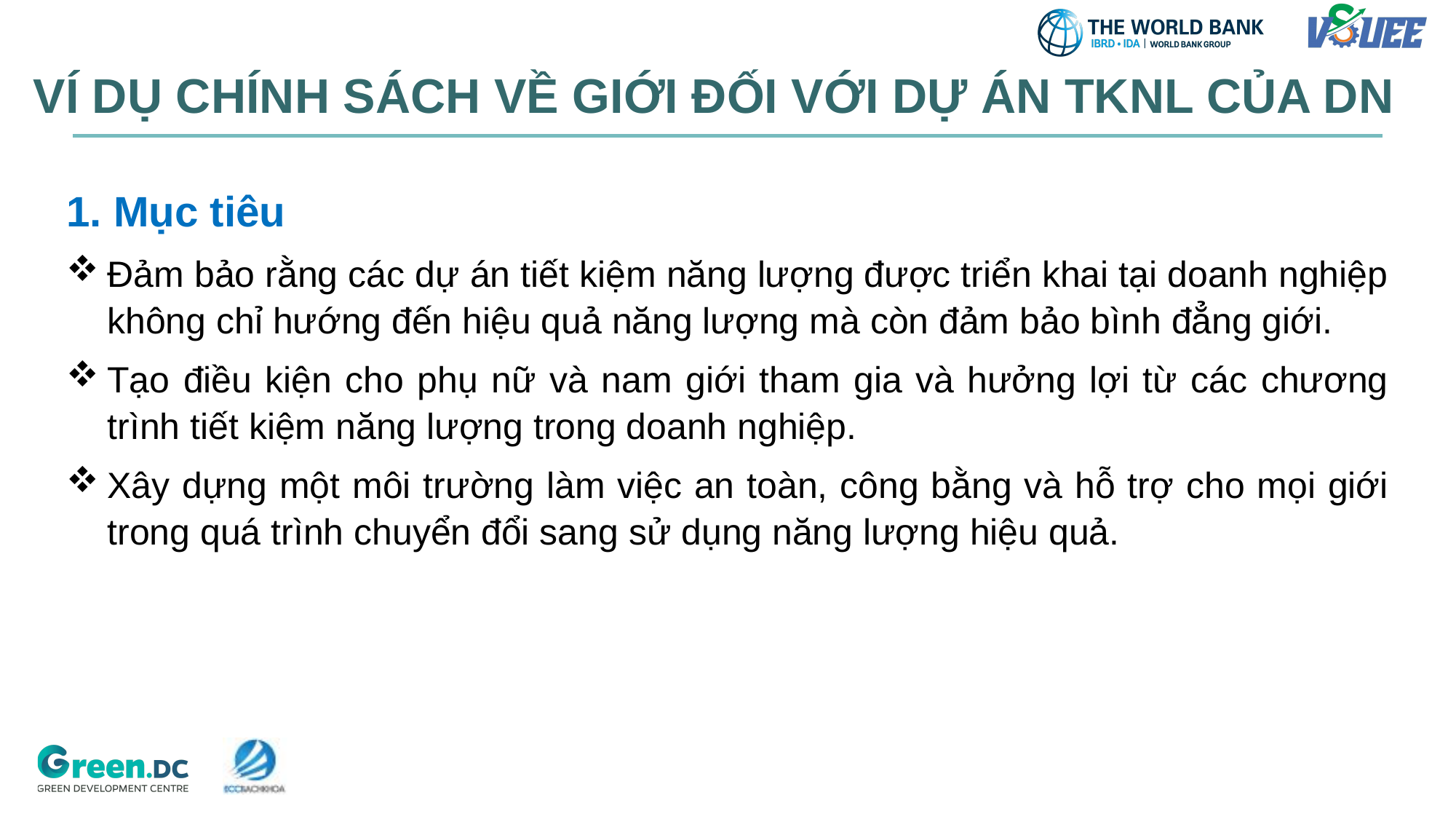

VÍ DỤ CHÍNH SÁCH VỀ GIỚI ĐỐI VỚI DỰ ÁN TKNL CỦA DN

1. Mục tiêu
Đảm bảo rằng các dự án tiết kiệm năng lượng được triển khai tại doanh nghiệp không chỉ hướng đến hiệu quả năng lượng mà còn đảm bảo bình đẳng giới.
Tạo điều kiện cho phụ nữ và nam giới tham gia và hưởng lợi từ các chương trình tiết kiệm năng lượng trong doanh nghiệp.
Xây dựng một môi trường làm việc an toàn, công bằng và hỗ trợ cho mọi giới trong quá trình chuyển đổi sang sử dụng năng lượng hiệu quả.